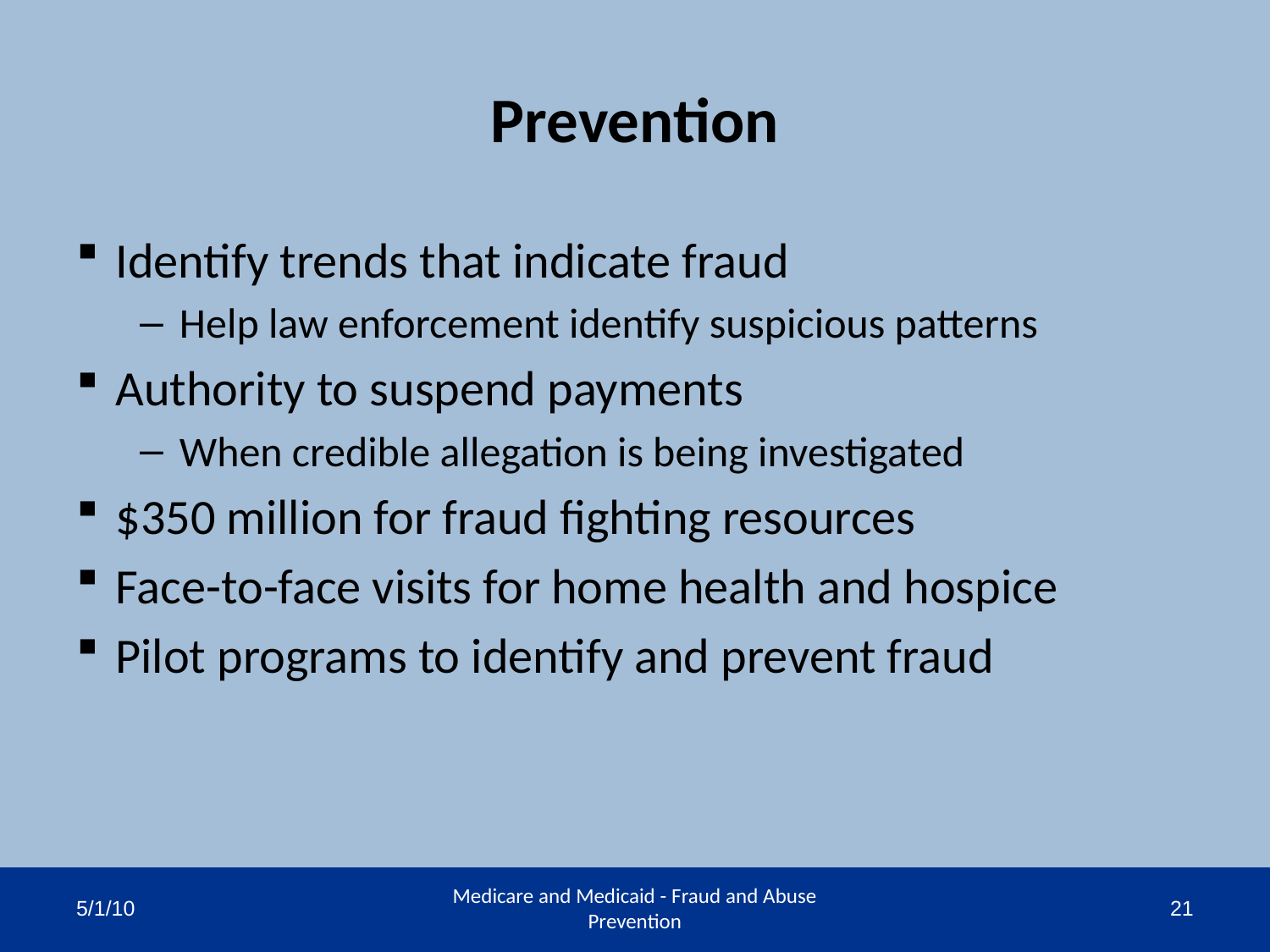

# Prevention
Identify trends that indicate fraud
Help law enforcement identify suspicious patterns
Authority to suspend payments
When credible allegation is being investigated
$350 million for fraud fighting resources
Face-to-face visits for home health and hospice
Pilot programs to identify and prevent fraud

5/1/10
Medicare and Medicaid - Fraud and Abuse Prevention
21